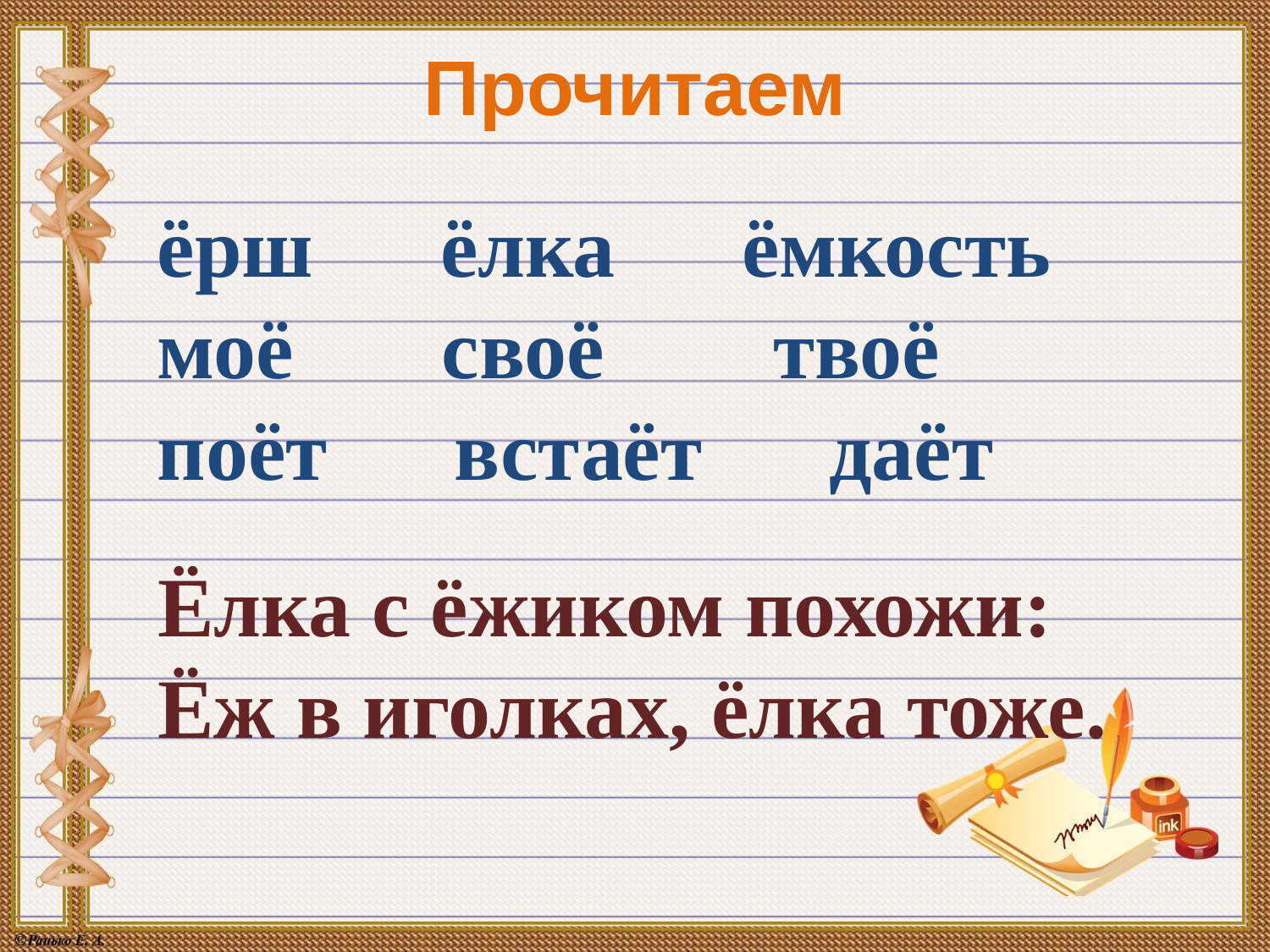

Прочитаем
ёрш      ёлка      ёмкость
моё       своё        твоё
поёт      встаёт      даёт
Ёлка с ёжиком похожи:
Ёж в иголках, ёлка тоже.